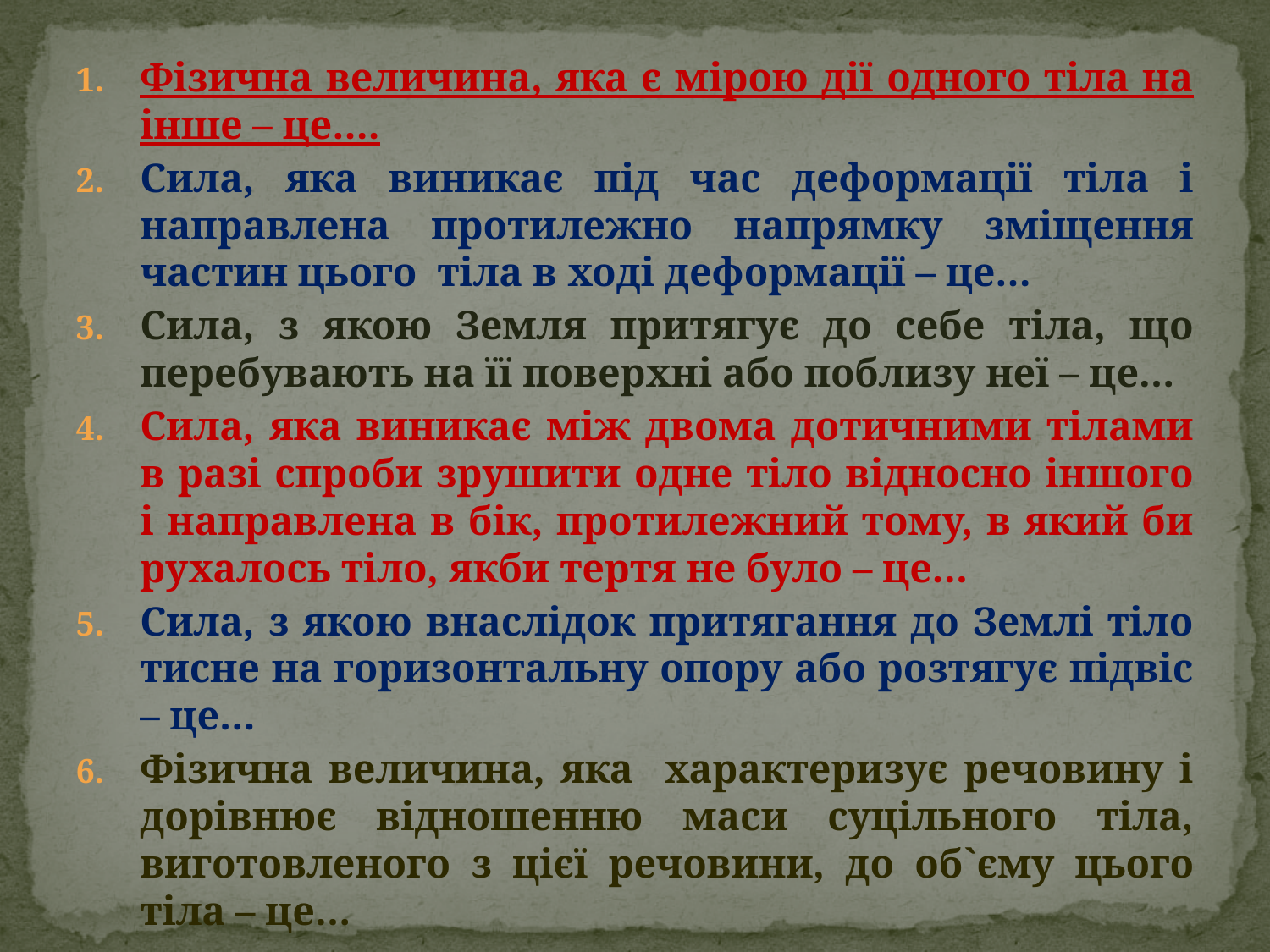

Фізична величина, яка є мірою дії одного тіла на інше – це….
Сила, яка виникає під час деформації тіла і направлена протилежно напрямку зміщення частин цього  тіла в ході деформації – це…
Сила, з якою Земля притягує до себе тіла, що перебувають на її поверхні або поблизу неї – це…
Сила, яка виникає між двома дотичними тілами в разі спроби зрушити одне тіло відносно іншого і направлена в бік, протилежний тому, в який би рухалось тіло, якби тертя не було – це…
Сила, з якою внаслідок притягання до Землі тіло тисне на горизонтальну опору або розтягує підвіс – це…
Фізична величина, яка  характеризує речовину і дорівнює відношенню маси суцільного тіла, виготовленого з цієї речовини, до об`єму цього тіла – це…